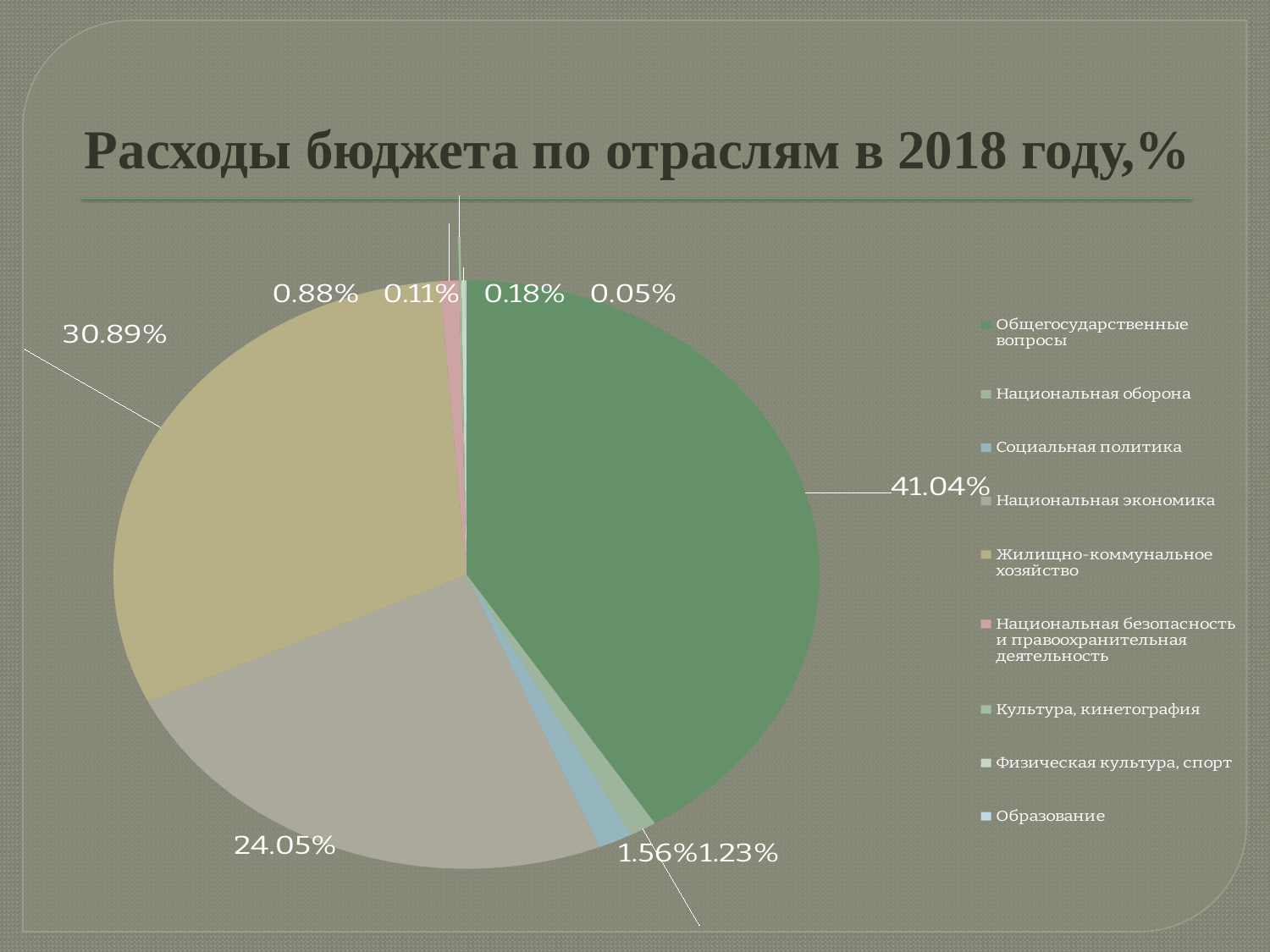

# Расходы бюджета по отраслям в 2018 году,%

[unsupported chart]